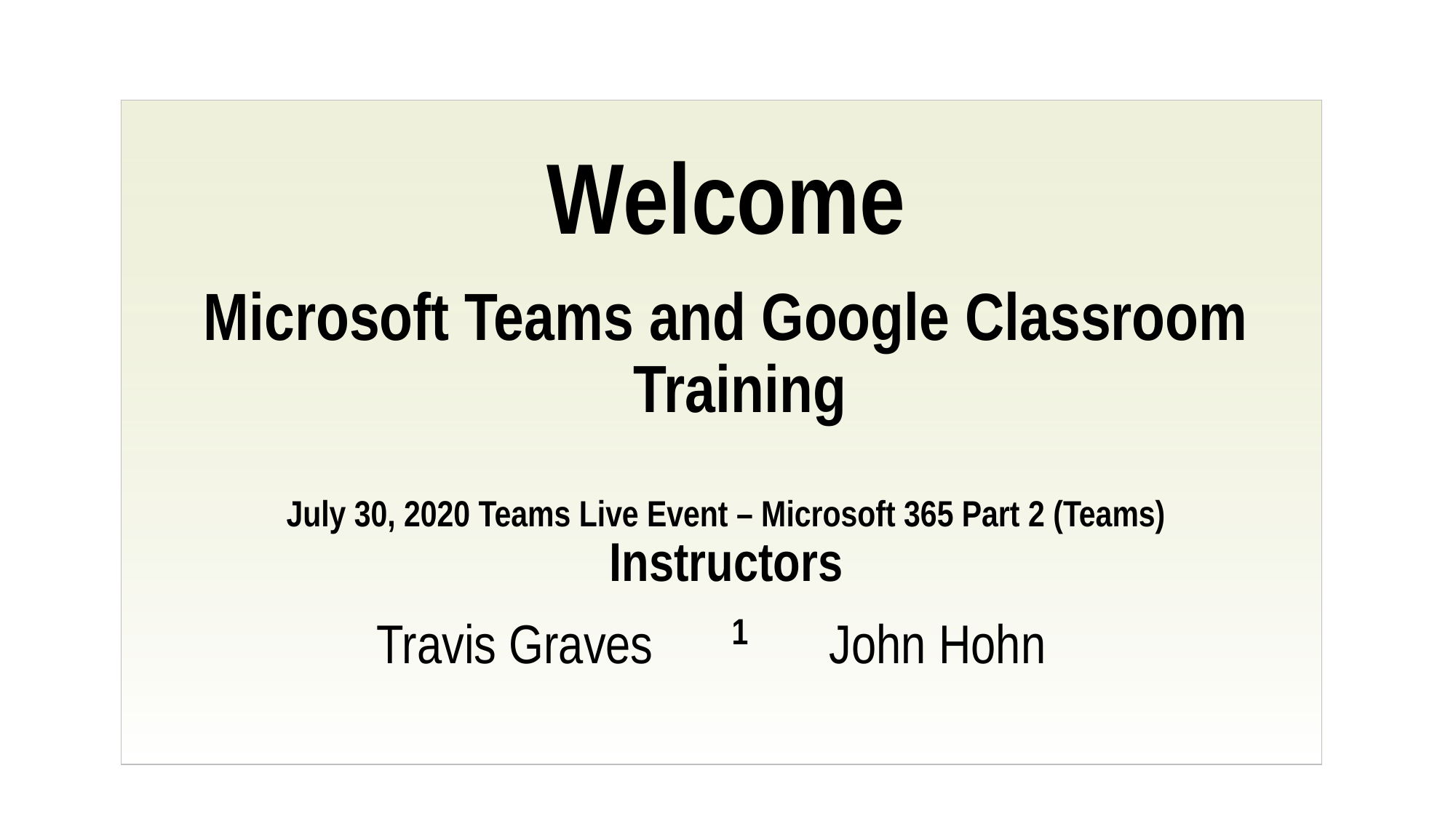

Welcome
Microsoft Teams and Google Classroom Training

July 30, 2020 Teams Live Event – Microsoft 365 Part 2 (Teams)
1
| Instructors |  |
| --- | --- |
| Travis Graves | John Hohn |